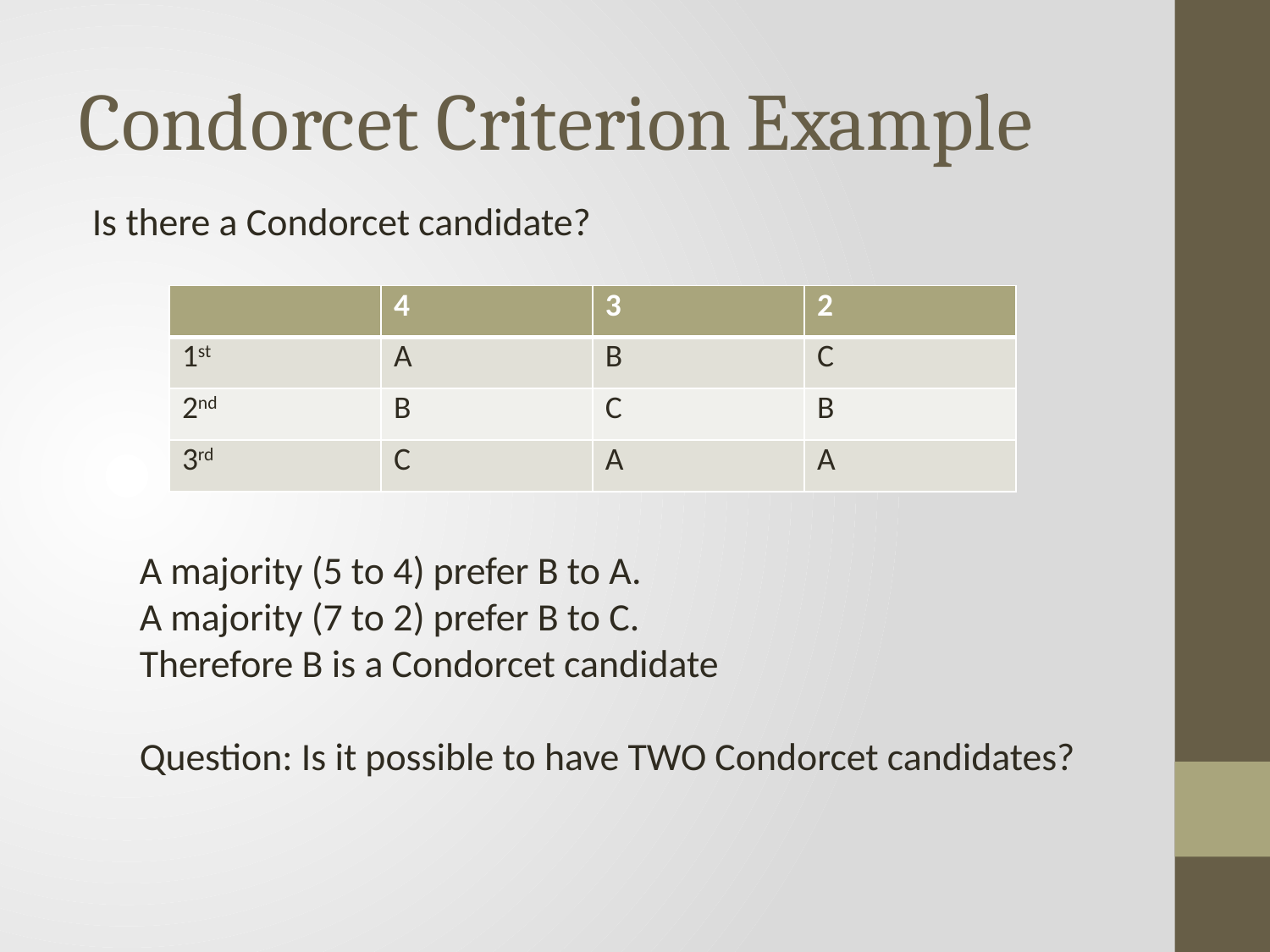

# Condorcet Criterion Example
Is there a Condorcet candidate?
|  | 4 | 3 | 2 |
| --- | --- | --- | --- |
| 1st | A | B | C |
| 2nd | B | C | B |
| 3rd | C | A | A |
A majority (5 to 4) prefer B to A.
A majority (7 to 2) prefer B to C.
Therefore B is a Condorcet candidate

Question: Is it possible to have TWO Condorcet candidates?